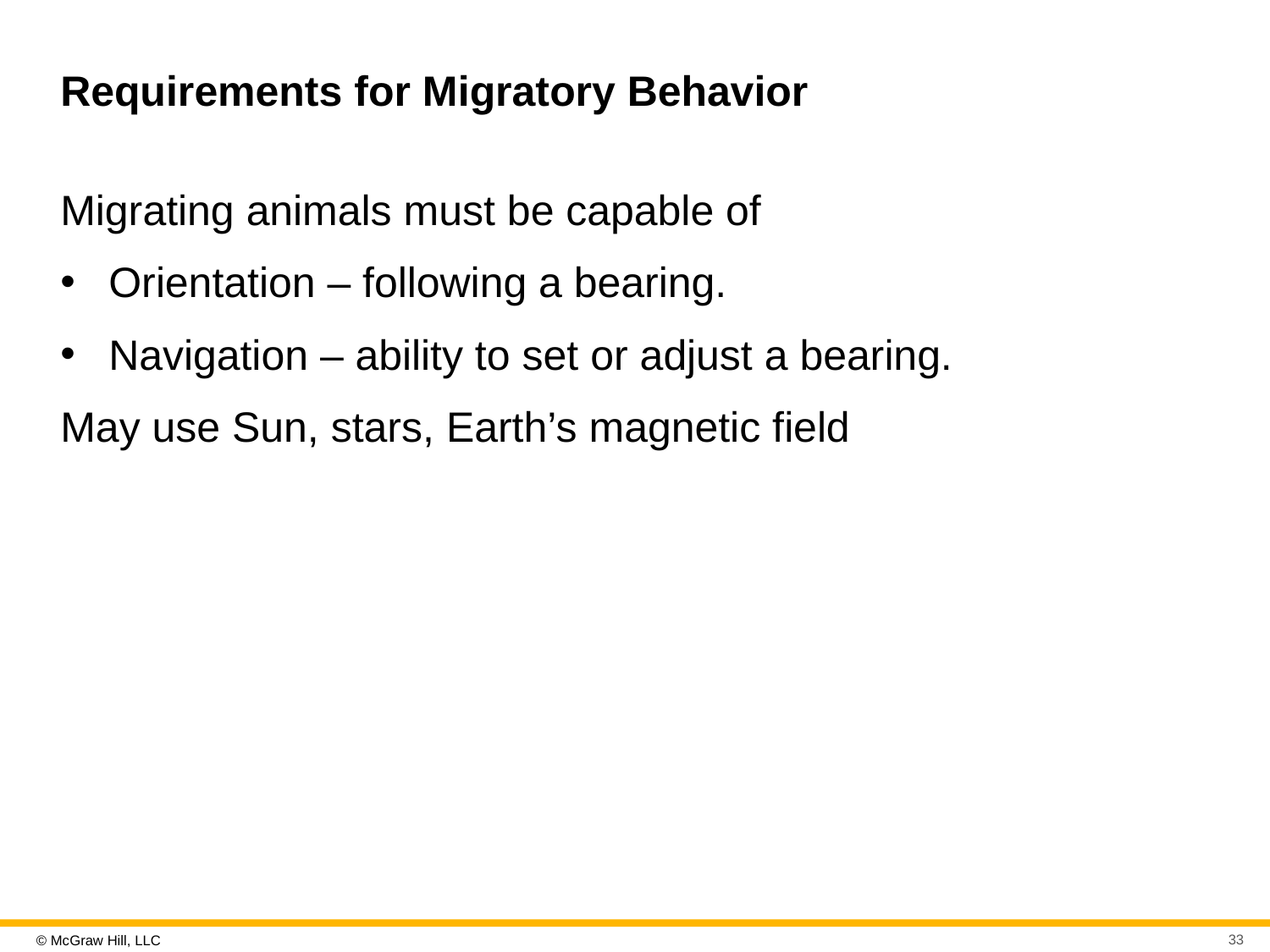

# Requirements for Migratory Behavior
Migrating animals must be capable of
Orientation – following a bearing.
Navigation – ability to set or adjust a bearing.
May use Sun, stars, Earth’s magnetic field
33